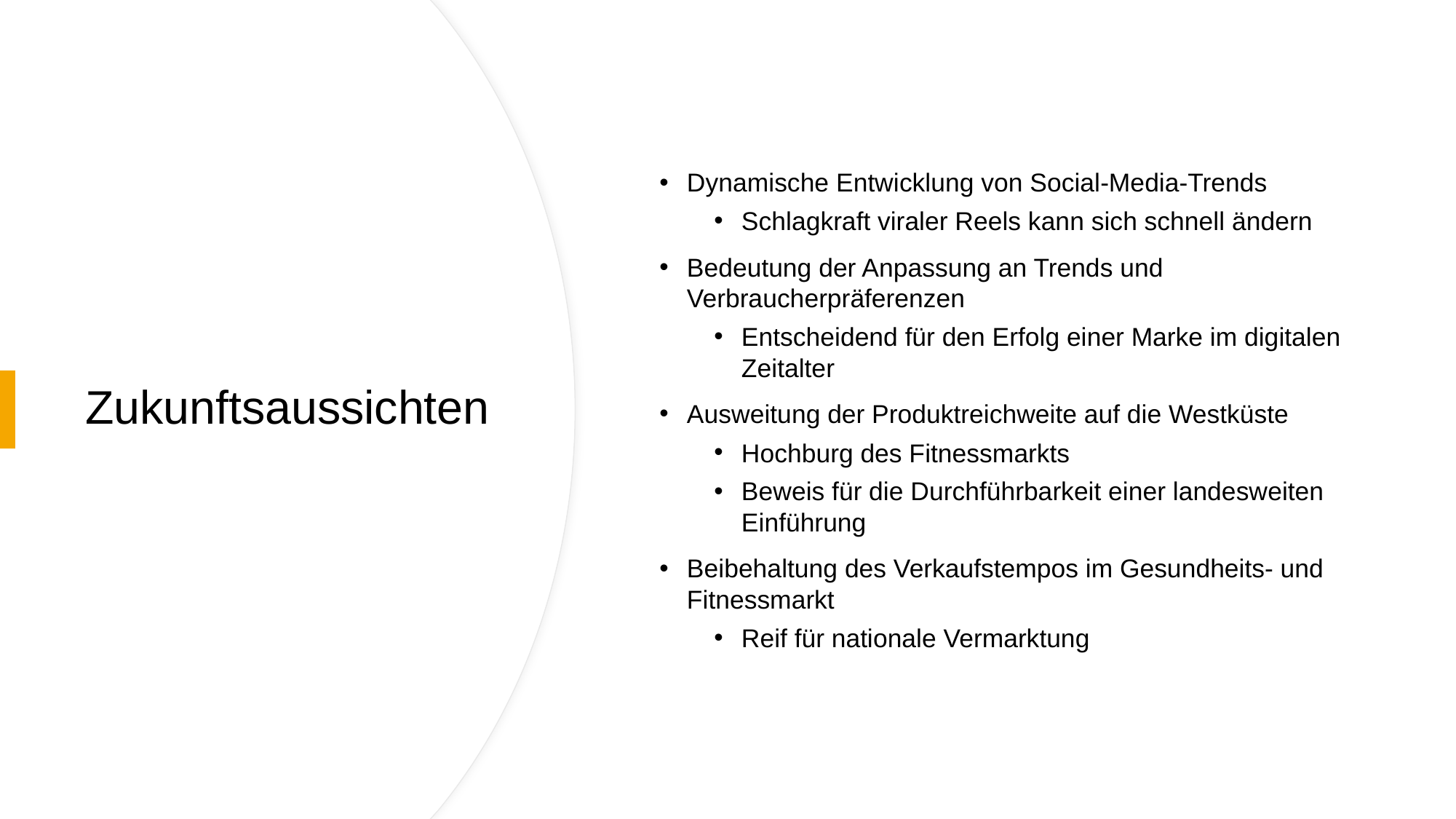

Dynamische Entwicklung von Social-Media-Trends
Schlagkraft viraler Reels kann sich schnell ändern
Bedeutung der Anpassung an Trends und Verbraucherpräferenzen
Entscheidend für den Erfolg einer Marke im digitalen Zeitalter
Ausweitung der Produktreichweite auf die Westküste
Hochburg des Fitnessmarkts
Beweis für die Durchführbarkeit einer landesweiten Einführung
Beibehaltung des Verkaufstempos im Gesundheits- und Fitnessmarkt
Reif für nationale Vermarktung
# Zukunftsaussichten